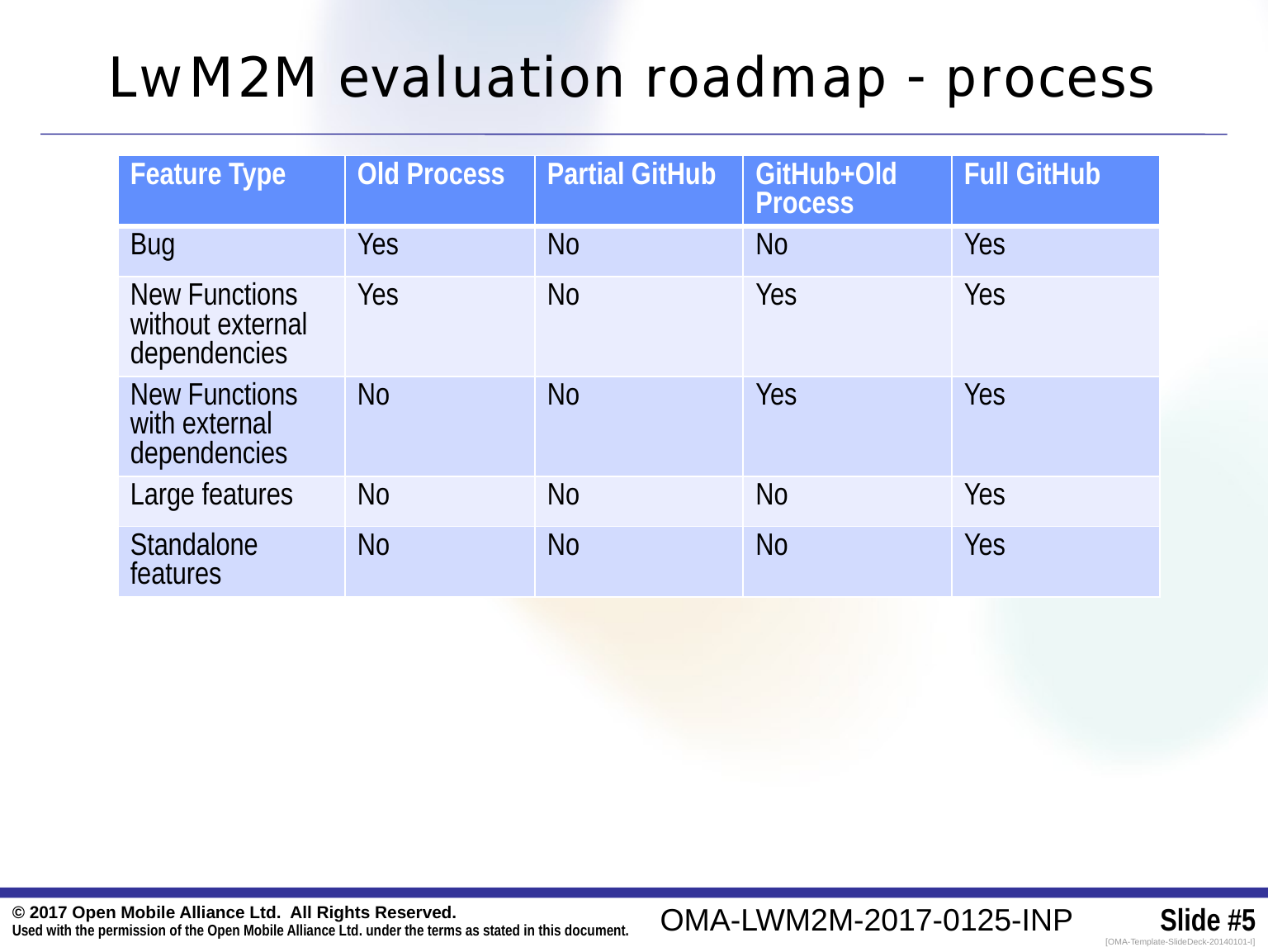

# LwM2M evaluation roadmap - process
| Feature Type | Old Process | Partial GitHub | GitHub+Old Process | Full GitHub |
| --- | --- | --- | --- | --- |
| Bug | Yes | No | No | Yes |
| New Functions without external dependencies | Yes | No | Yes | Yes |
| New Functions with external dependencies | No | No | Yes | Yes |
| Large features | No | No | No | Yes |
| Standalone features | No | No | No | Yes |